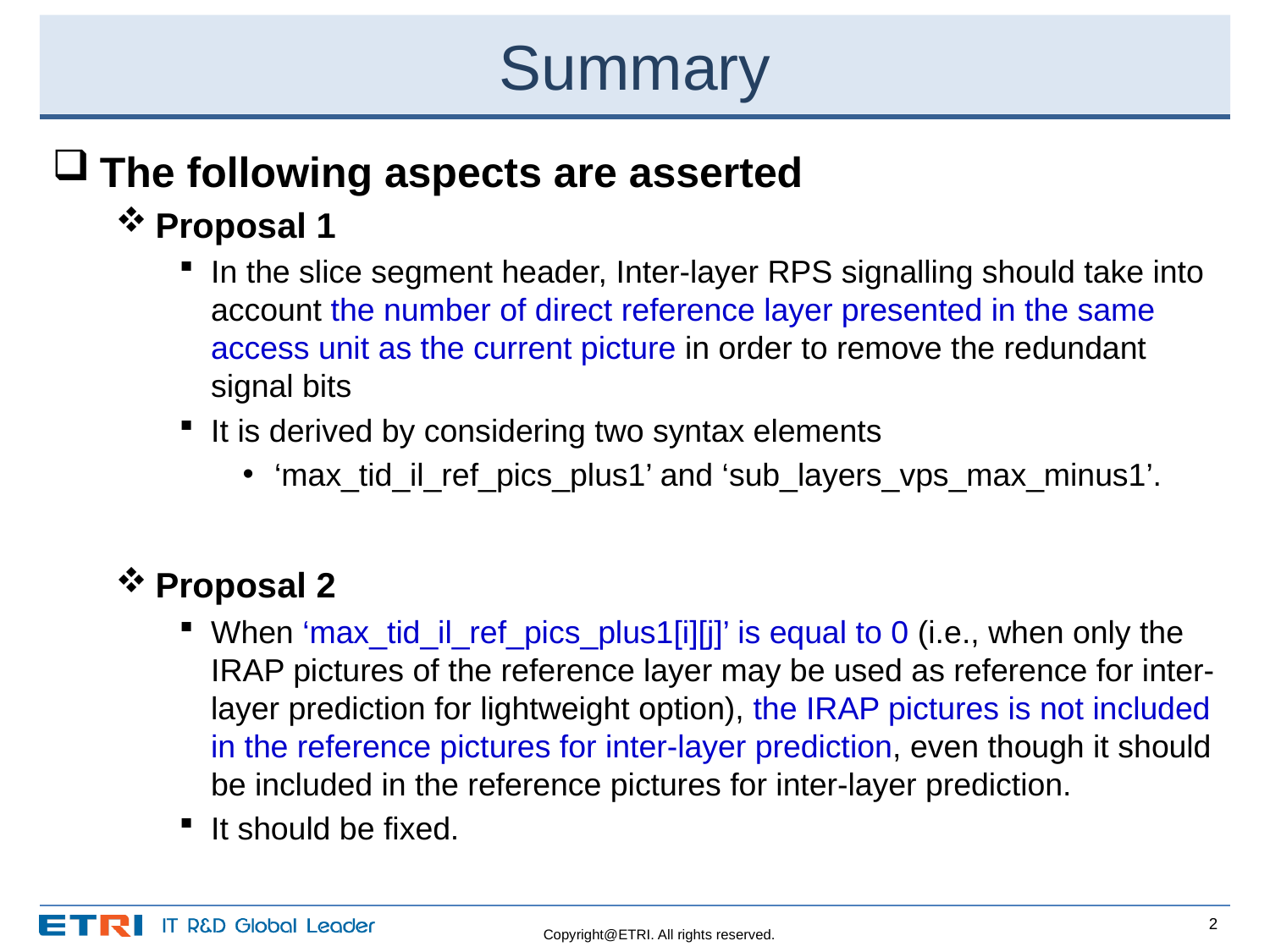

# Summary
The following aspects are asserted
Proposal 1
In the slice segment header, Inter-layer RPS signalling should take into account the number of direct reference layer presented in the same access unit as the current picture in order to remove the redundant signal bits
It is derived by considering two syntax elements
‘max_tid_il_ref_pics_plus1’ and ‘sub_layers_vps_max_minus1’.

Proposal 2
When ‘max_tid_il_ref_pics_plus1[i][j]’ is equal to 0 (i.e., when only the IRAP pictures of the reference layer may be used as reference for inter-layer prediction for lightweight option), the IRAP pictures is not included in the reference pictures for inter-layer prediction, even though it should be included in the reference pictures for inter-layer prediction.
It should be fixed.

Copyright@ETRI. All rights reserved.
2